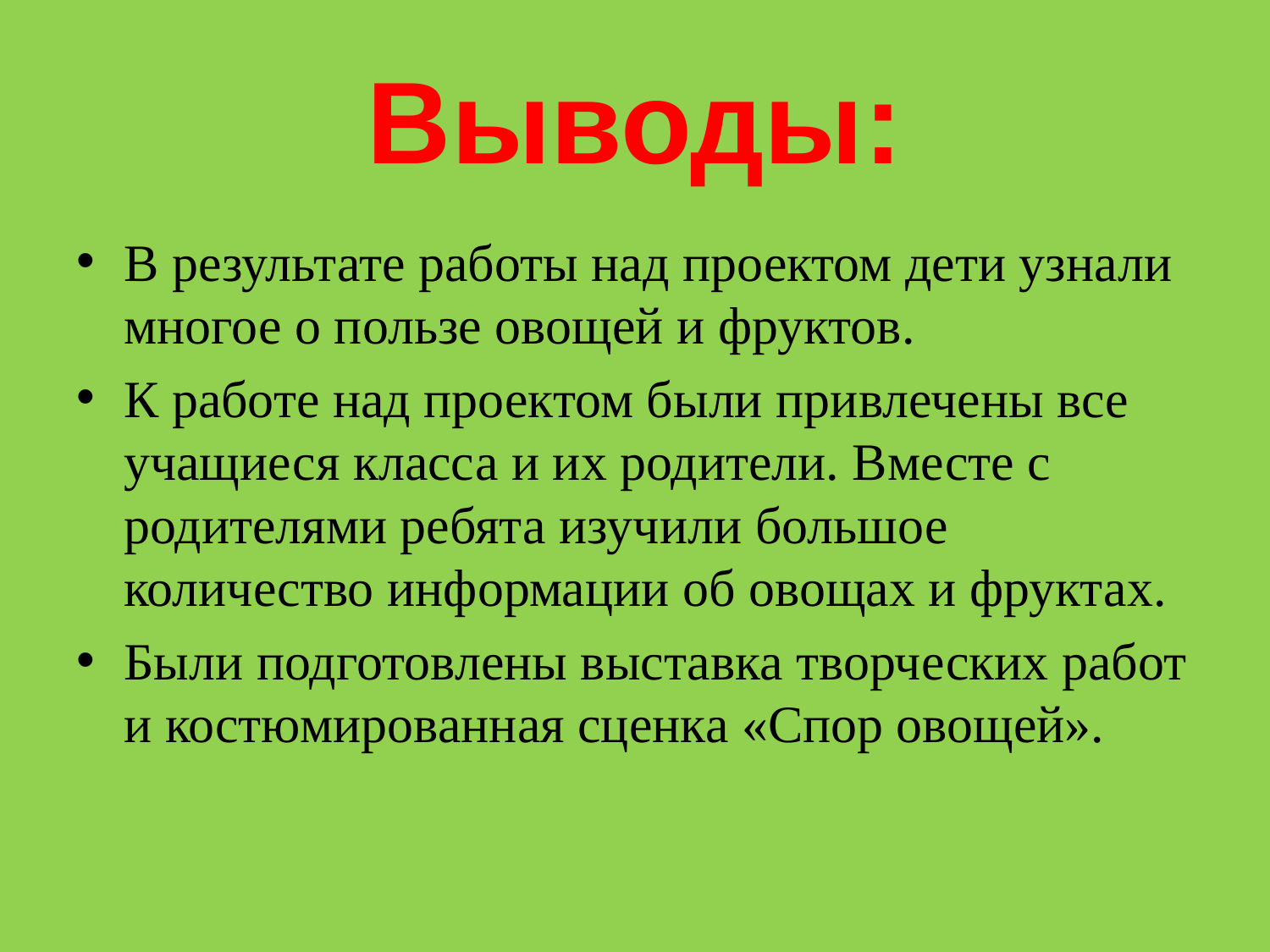

# Выводы:
В результате работы над проектом дети узнали многое о пользе овощей и фруктов.
К работе над проектом были привлечены все учащиеся класса и их родители. Вместе с родителями ребята изучили большое количество информации об овощах и фруктах.
Были подготовлены выставка творческих работ и костюмированная сценка «Спор овощей».